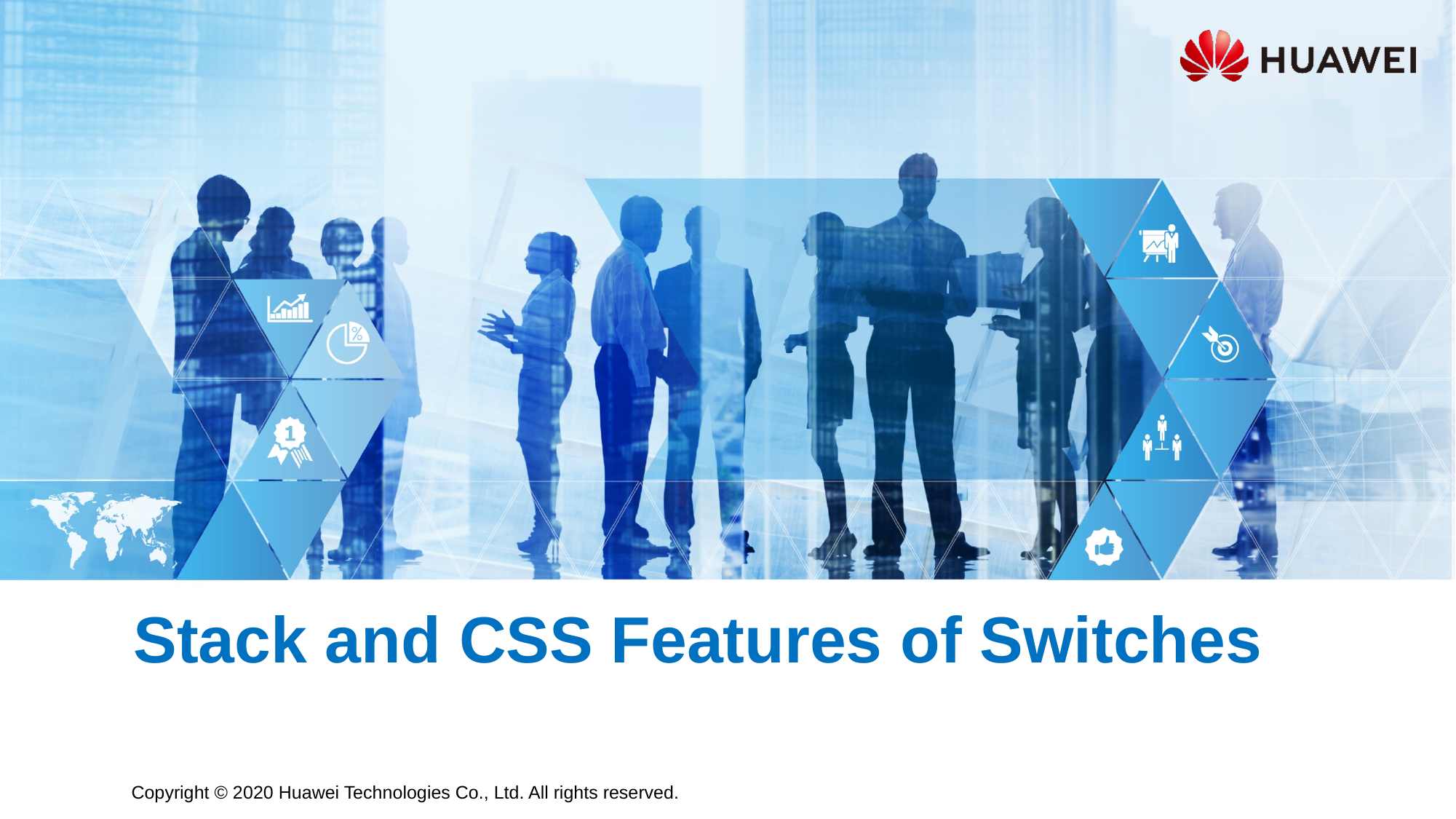

# Stack and CSS Features of Switches